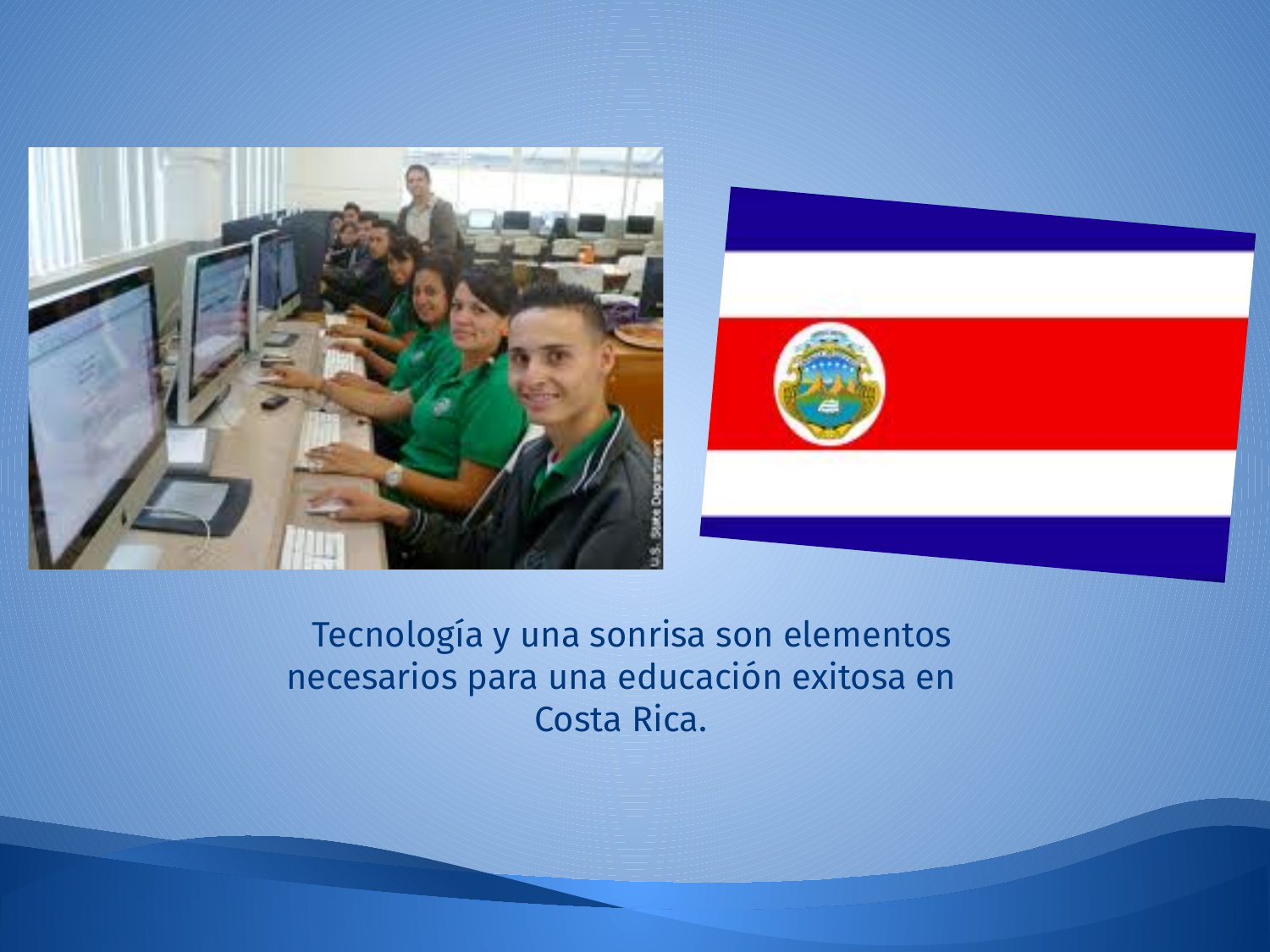

Tecnología y una sonrisa son elementos necesarios para una educación exitosa en Costa Rica.